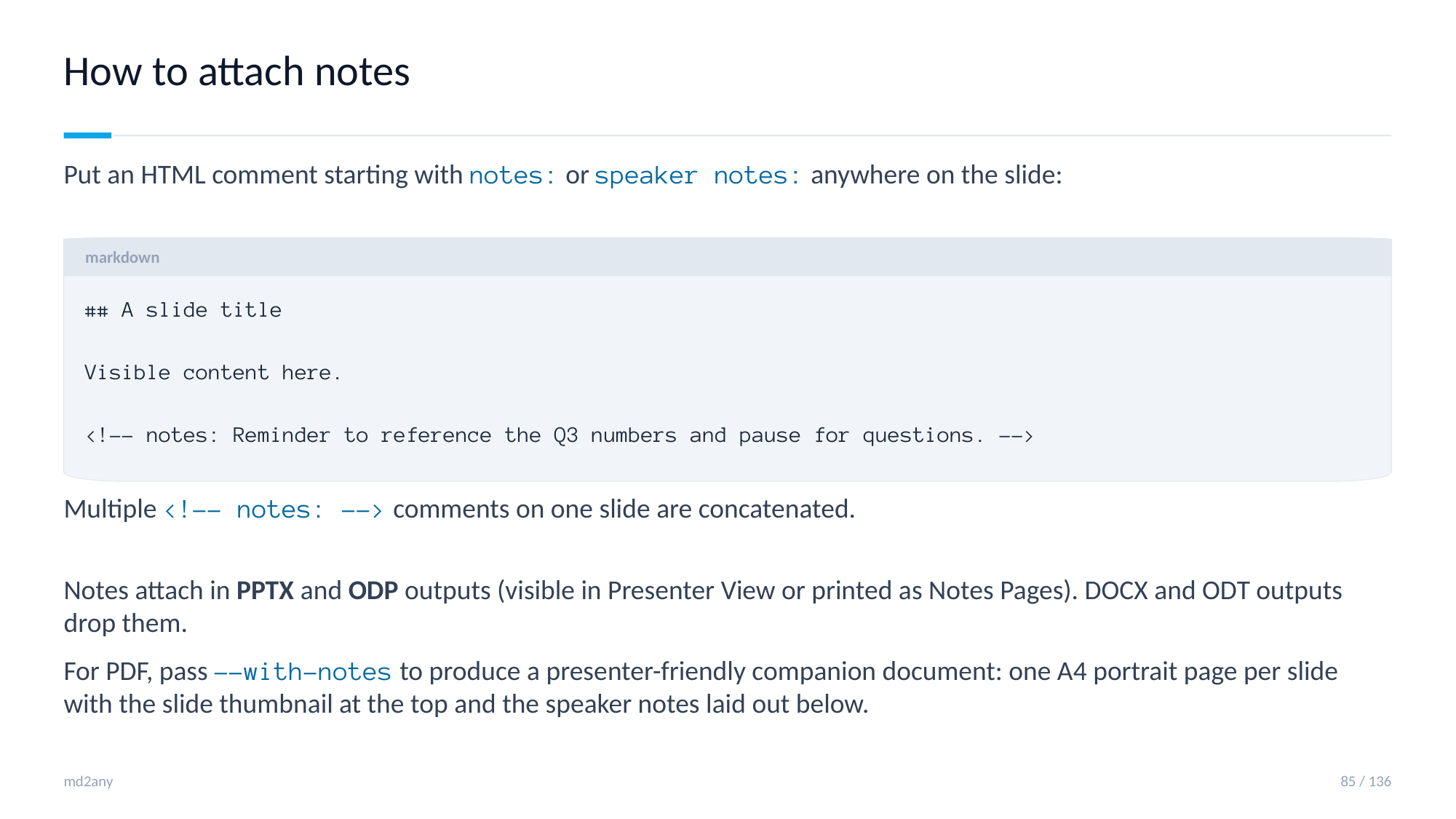

How to attach notes

Put an HTML comment starting with notes: or speaker notes: anywhere on the slide:
markdown
## A slide title

Visible content here.

<!-- notes: Reminder to reference the Q3 numbers and pause for questions. -->
Multiple <!-- notes: --> comments on one slide are concatenated.
Notes attach in PPTX and ODP outputs (visible in Presenter View or printed as Notes Pages). DOCX and ODT outputs drop them.
For PDF, pass --with-notes to produce a presenter-friendly companion document: one A4 portrait page per slide with the slide thumbnail at the top and the speaker notes laid out below.
md2any
85 / 136